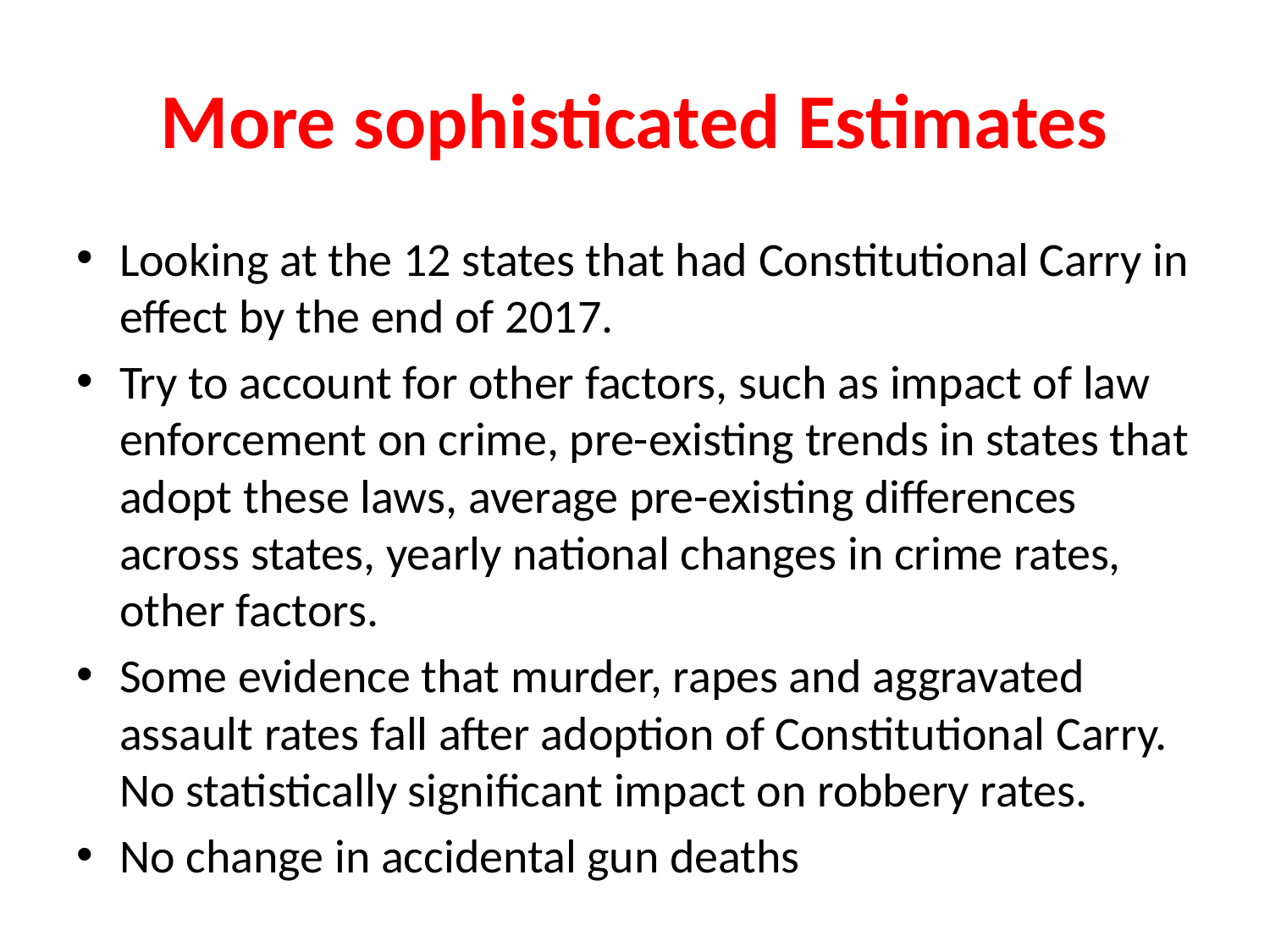

# More sophisticated Estimates
Looking at the 12 states that had Constitutional Carry in effect by the end of 2017.
Try to account for other factors, such as impact of law enforcement on crime, pre-existing trends in states that adopt these laws, average pre-existing differences across states, yearly national changes in crime rates, other factors.
Some evidence that murder, rapes and aggravated assault rates fall after adoption of Constitutional Carry. No statistically significant impact on robbery rates.
No change in accidental gun deaths